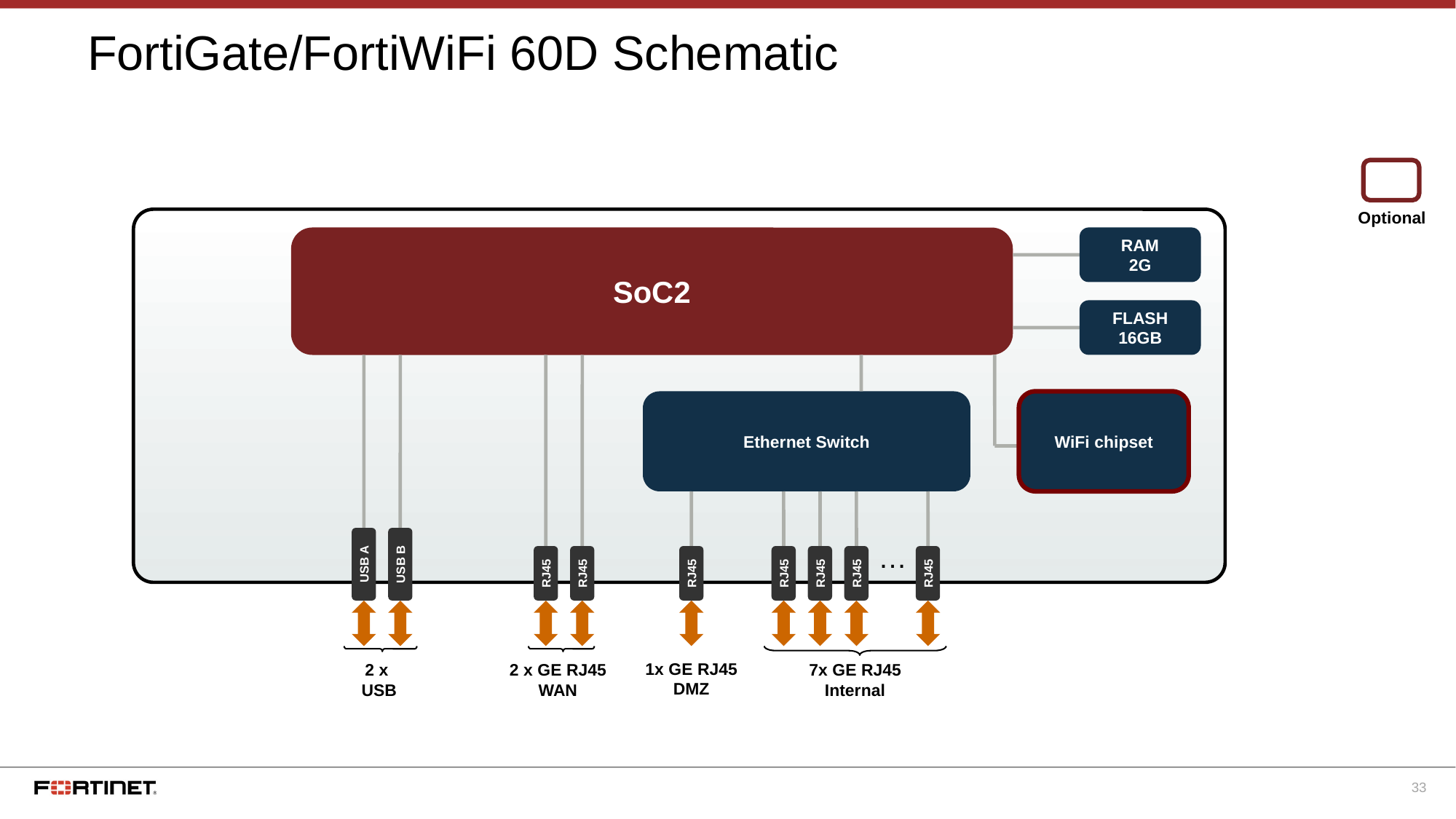

# FortiGate/FortiWiFi 60D Schematic

Optional

SoC2
RAM
2G

FLASH
16GB

Ethernet Switch
WiFi chipset

…
USB A
USB B

RJ45
RJ45
RJ45
RJ45
RJ45
RJ45
RJ45

1x GE RJ45
DMZ
2 x
USB
2 x GE RJ45
WAN
7x GE RJ45
Internal